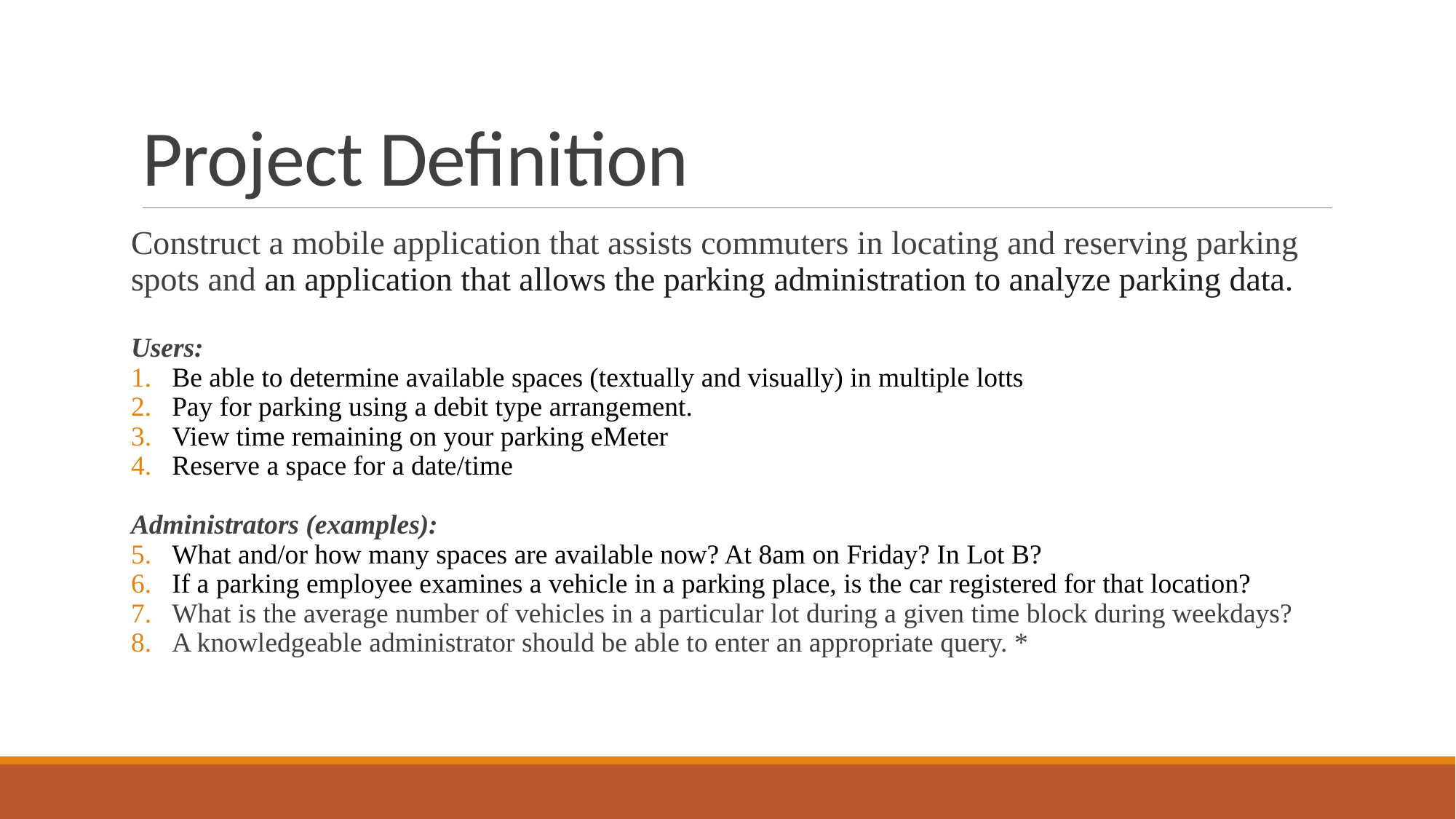

# Project Definition
Construct a mobile application that assists commuters in locating and reserving parking spots and an application that allows the parking administration to analyze parking data.
Users:
Be able to determine available spaces (textually and visually) in multiple lotts
Pay for parking using a debit type arrangement.
View time remaining on your parking eMeter
Reserve a space for a date/time

Administrators (examples):
What and/or how many spaces are available now? At 8am on Friday? In Lot B?
If a parking employee examines a vehicle in a parking place, is the car registered for that location?
What is the average number of vehicles in a particular lot during a given time block during weekdays?
A knowledgeable administrator should be able to enter an appropriate query. *